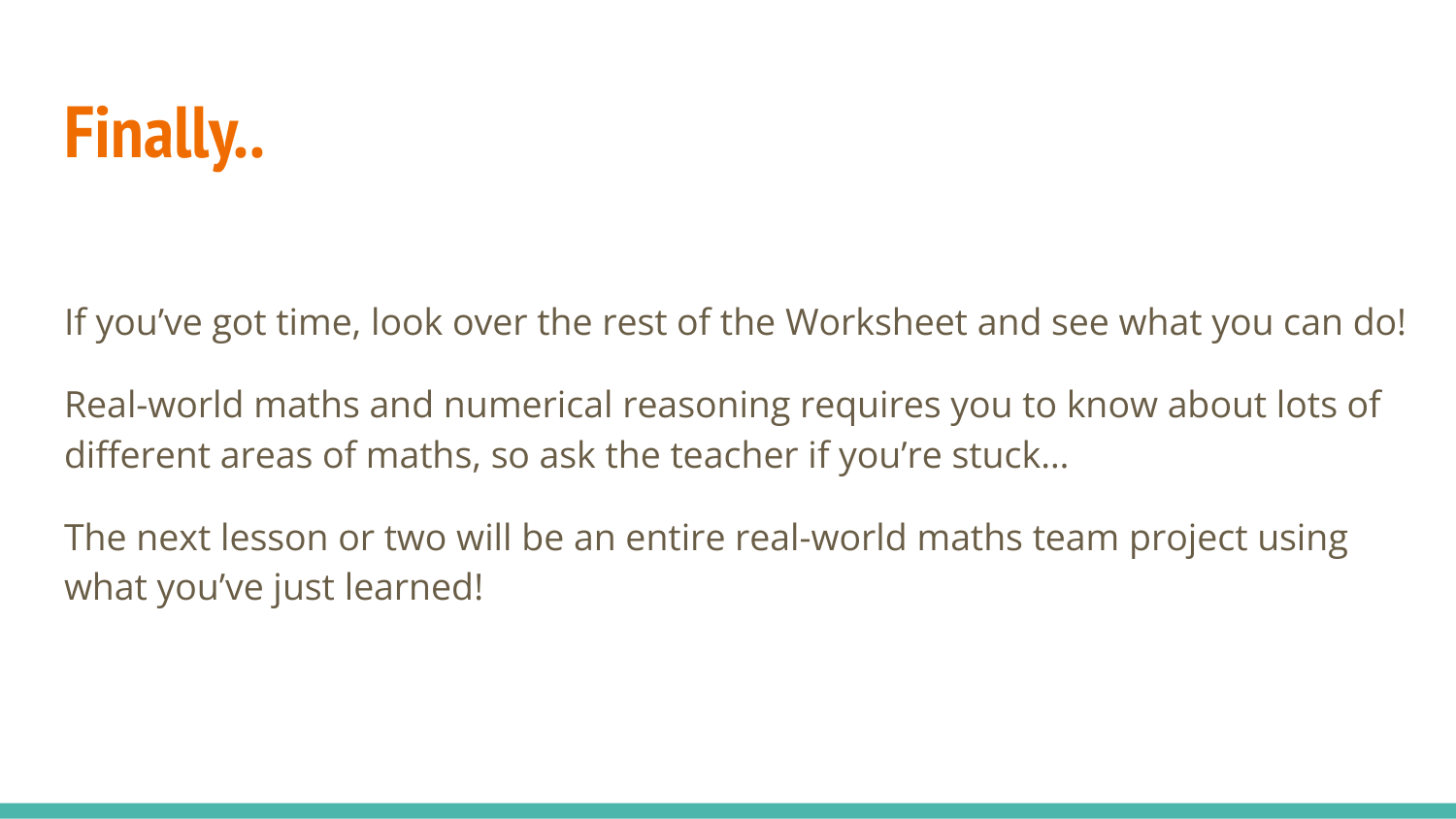

# Finally..

If you’ve got time, look over the rest of the Worksheet and see what you can do!
Real-world maths and numerical reasoning requires you to know about lots of different areas of maths, so ask the teacher if you’re stuck…
The next lesson or two will be an entire real-world maths team project using what you’ve just learned!